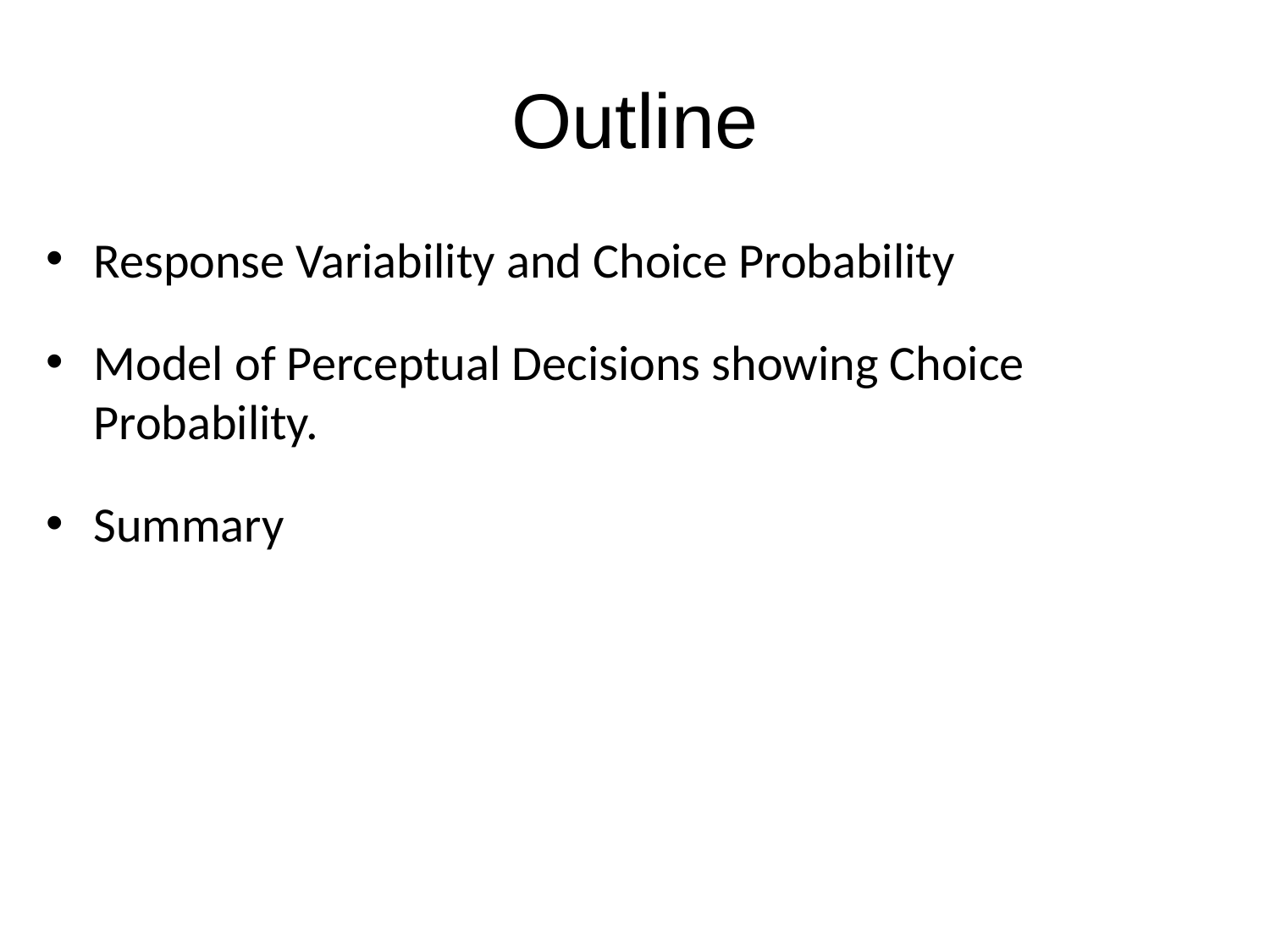

# Outline
Response Variability and Choice Probability
Model of Perceptual Decisions showing Choice Probability.
Summary